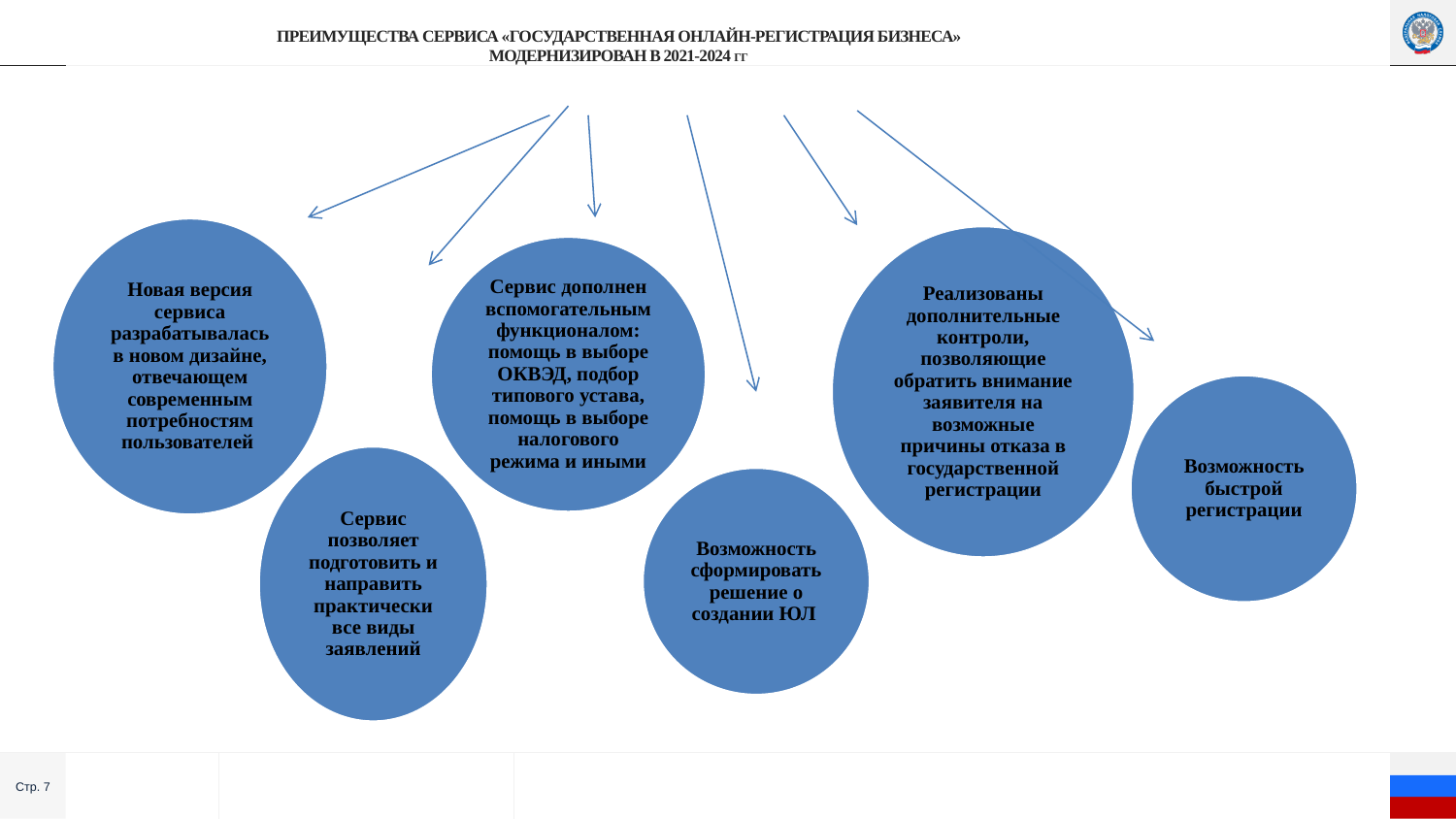

# ПРЕИМУЩЕСТВА СЕРВИСА «ГОСУДАРСТВЕННАЯ ОНЛАЙН-РЕГИСТРАЦИЯ БИЗНЕСА» Модернизирован в 2021-2024 ГГ
Новая версия сервиса разрабатывалась в новом дизайне, отвечающем современным потребностям пользователей
Реализованы дополнительные контроли, позволяющие обратить внимание заявителя на возможные причины отказа в государственной регистрации
Сервис дополнен вспомогательным функционалом: помощь в выборе ОКВЭД, подбор типового устава, помощь в выборе налогового режима и иными
Возможность быстрой регистрации
Сервис позволяет подготовить и направить практически все виды заявлений
Возможность сформировать решение о создании ЮЛ